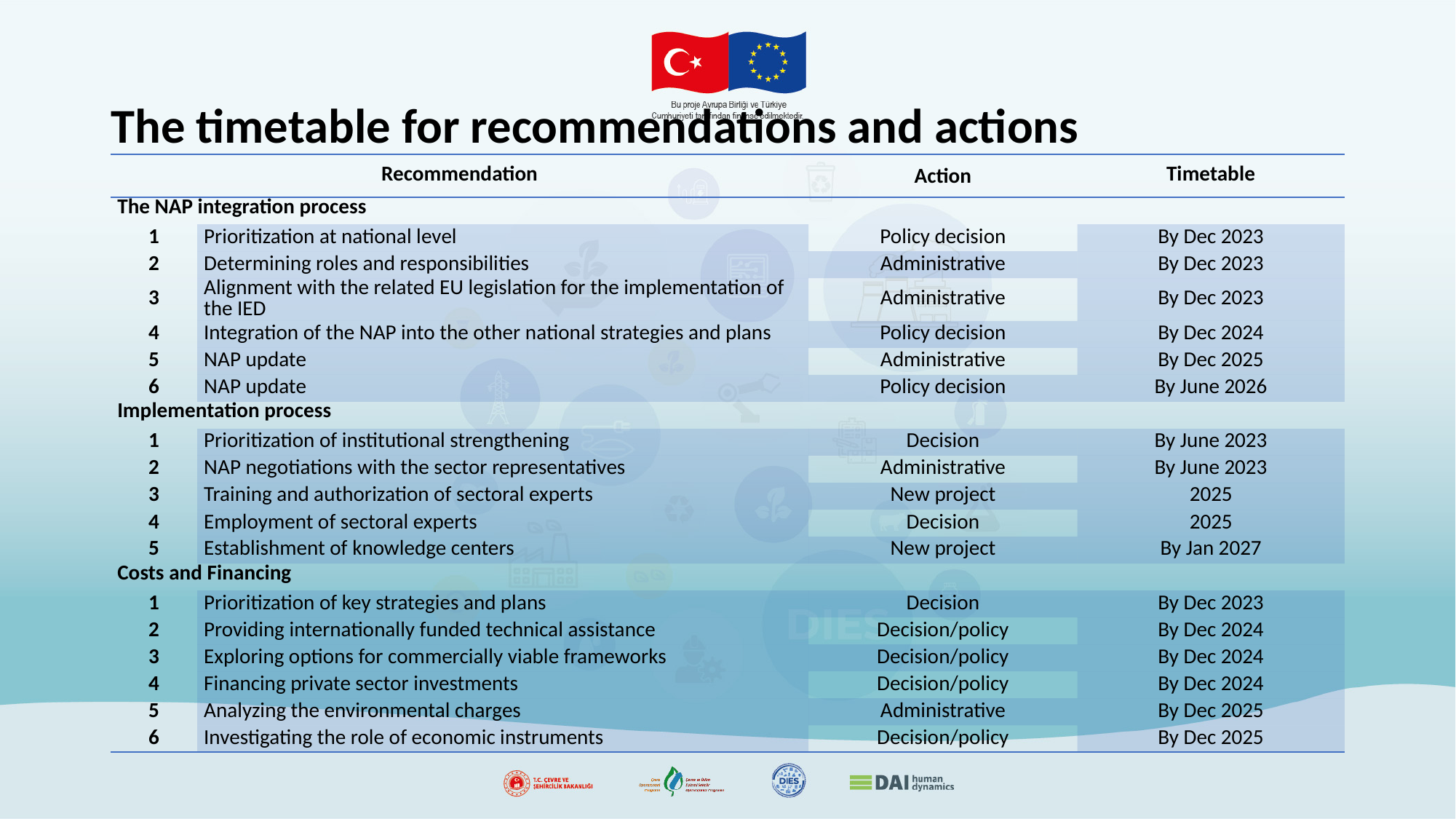

# The timetable for recommendations and actions
| Recommendation |  | Action | Timetable |
| --- | --- | --- | --- |
| The NAP integration process |  |  |  |
| 1 | Prioritization at national level | Policy decision | By Dec 2023 |
| 2 | Determining roles and responsibilities | Administrative | By Dec 2023 |
| 3 | Alignment with the related EU legislation for the implementation of the IED | Administrative | By Dec 2023 |
| 4 | Integration of the NAP into the other national strategies and plans | Policy decision | By Dec 2024 |
| 5 | NAP update | Administrative | By Dec 2025 |
| 6 | NAP update | Policy decision | By June 2026 |
| Implementation process |  |  |  |
| 1 | Prioritization of institutional strengthening | Decision | By June 2023 |
| 2 | NAP negotiations with the sector representatives | Administrative | By June 2023 |
| 3 | Training and authorization of sectoral experts | New project | 2025 |
| 4 | Employment of sectoral experts | Decision | 2025 |
| 5 | Establishment of knowledge centers | New project | By Jan 2027 |
| Costs and Financing |  |  |  |
| 1 | Prioritization of key strategies and plans | Decision | By Dec 2023 |
| 2 | Providing internationally funded technical assistance | Decision/policy | By Dec 2024 |
| 3 | Exploring options for commercially viable frameworks | Decision/policy | By Dec 2024 |
| 4 | Financing private sector investments | Decision/policy | By Dec 2024 |
| 5 | Analyzing the environmental charges | Administrative | By Dec 2025 |
| 6 | Investigating the role of economic instruments | Decision/policy | By Dec 2025 |